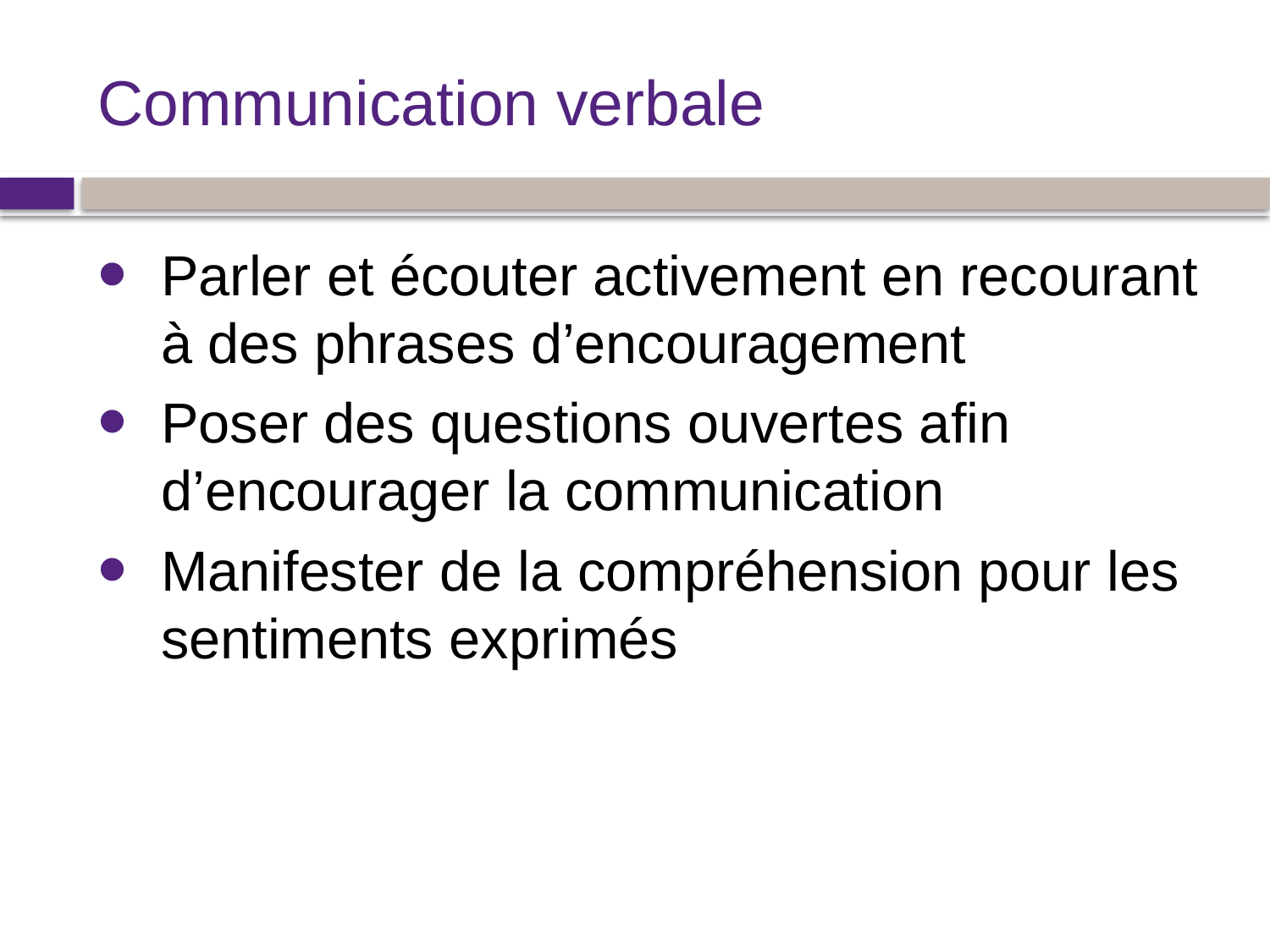

# Communication verbale
Parler et écouter activement en recourant à des phrases d’encouragement
Poser des questions ouvertes afin d’encourager la communication
Manifester de la compréhension pour les sentiments exprimés